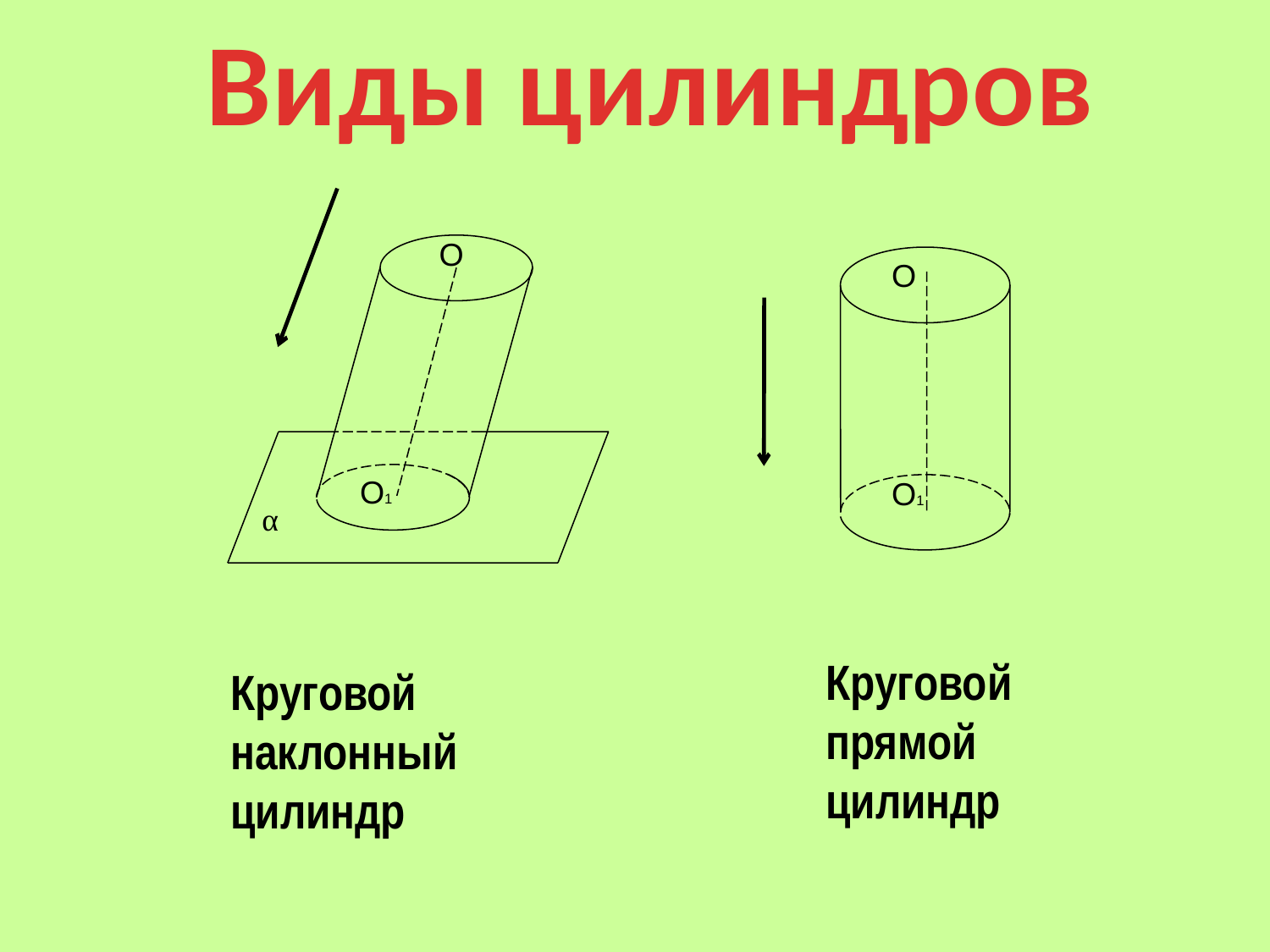

# Виды цилиндров

α

О
О1

О

О1

Круговой прямой цилиндр
Круговой наклонный цилиндр